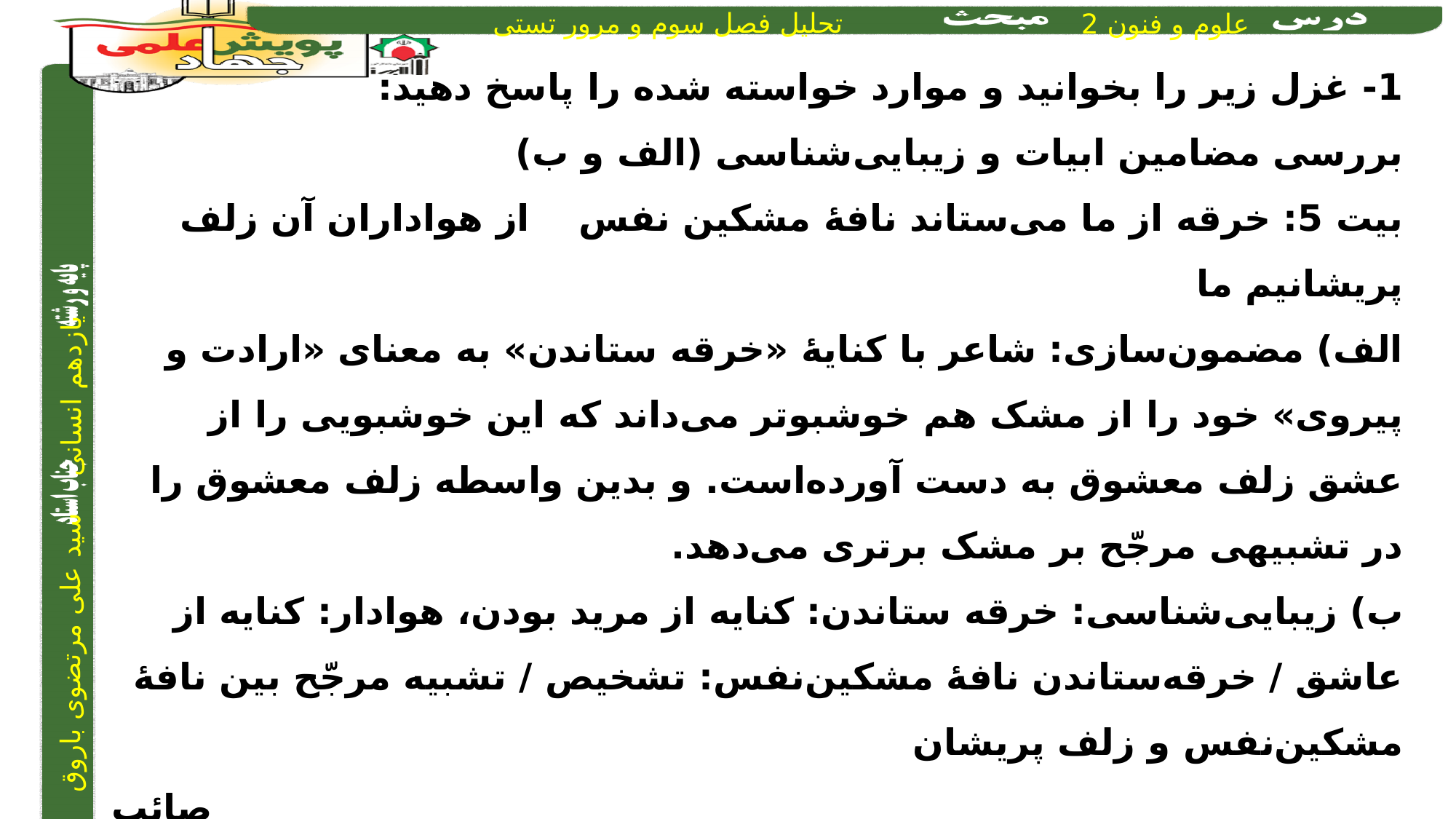

1- غزل زیر را بخوانید و موارد خواسته شده را پاسخ دهید:
بررسی مضامین ابیات و زیبایی‌شناسی (الف و ب)
بیت 5: خرقه از ما می‌ستاند نافۀ مشکین نفس		از هواداران آن زلف پریشانیم ما
الف) مضمون‌سازی: شاعر با کنایۀ «خرقه ستاندن» به معنای «ارادت و پیروی» خود را از مشک هم خوشبوتر می‌داند که این خوشبویی را از عشق زلف معشوق به دست آورده‌است. و بدین واسطه زلف معشوق را در تشبیهی مرجّح بر مشک برتری می‌دهد.
ب) زیبایی‌شناسی: خرقه ستاندن: کنایه از مرید بودن، هوادار: کنایه از عاشق / خرقه‌ستاندن نافۀ مشکین‌نفس: تشخیص / تشبیه مرجّح بین نافۀ مشکین‌نفس و زلف پریشان
صائب